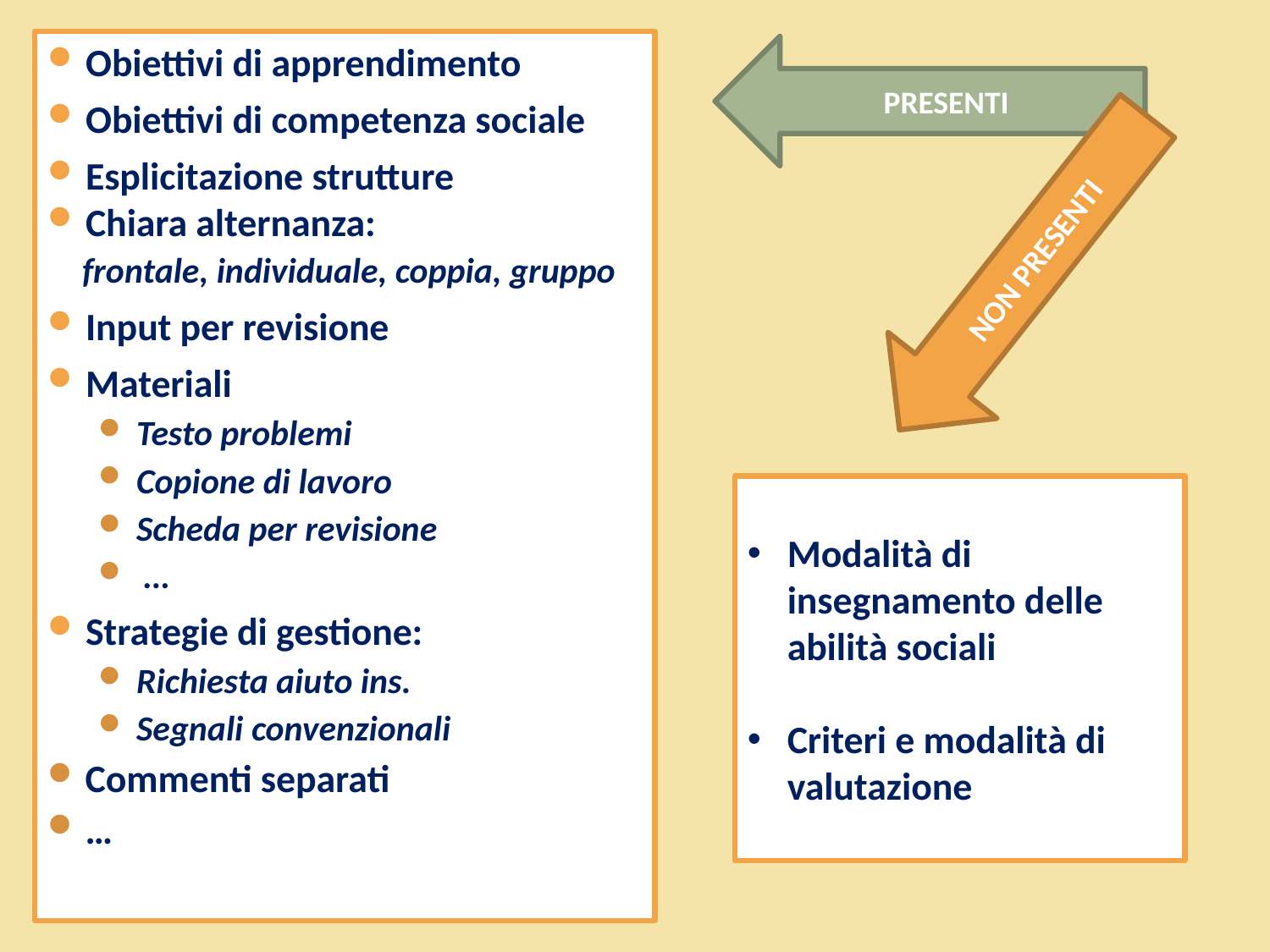

Obiettivi di apprendimento
Obiettivi di competenza sociale
Esplicitazione strutture
Chiara alternanza:
    frontale, individuale, coppia, gruppo
Input per revisione
Materiali
Testo problemi
Copione di lavoro
Scheda per revisione
 …
Strategie di gestione:
Richiesta aiuto ins.
Segnali convenzionali
Commenti separati
…

PRESENTI
NON PRESENTI

Modalità di insegnamento delle abilità sociali

Criteri e modalità di valutazione